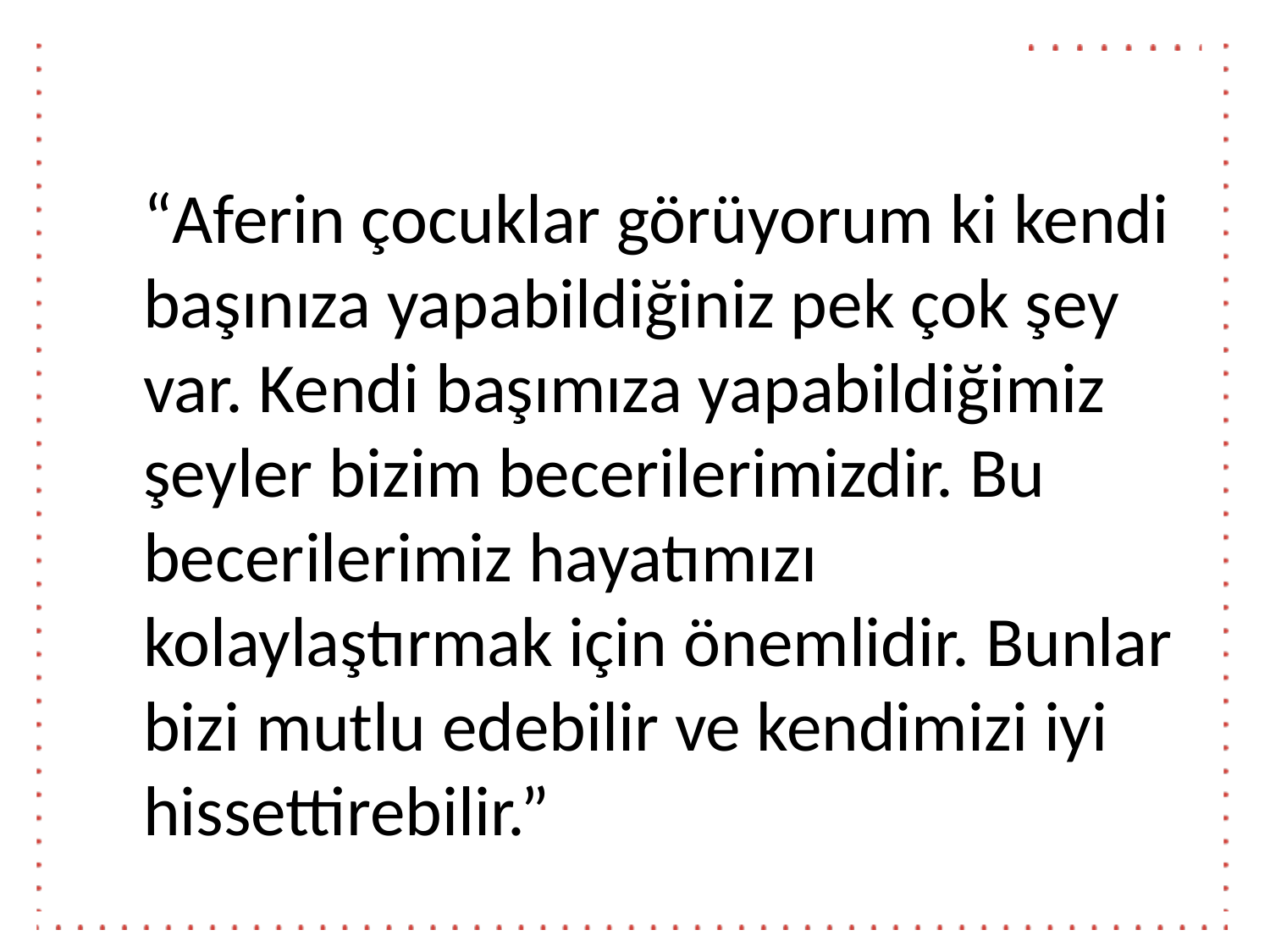

“Aferin çocuklar görüyorum ki kendi başınıza yapabildiğiniz pek çok şey var. Kendi başımıza yapabildiğimiz şeyler bizim becerilerimizdir. Bu becerilerimiz hayatımızı kolaylaştırmak için önemlidir. Bunlar bizi mutlu edebilir ve kendimizi iyi hissettirebilir.”